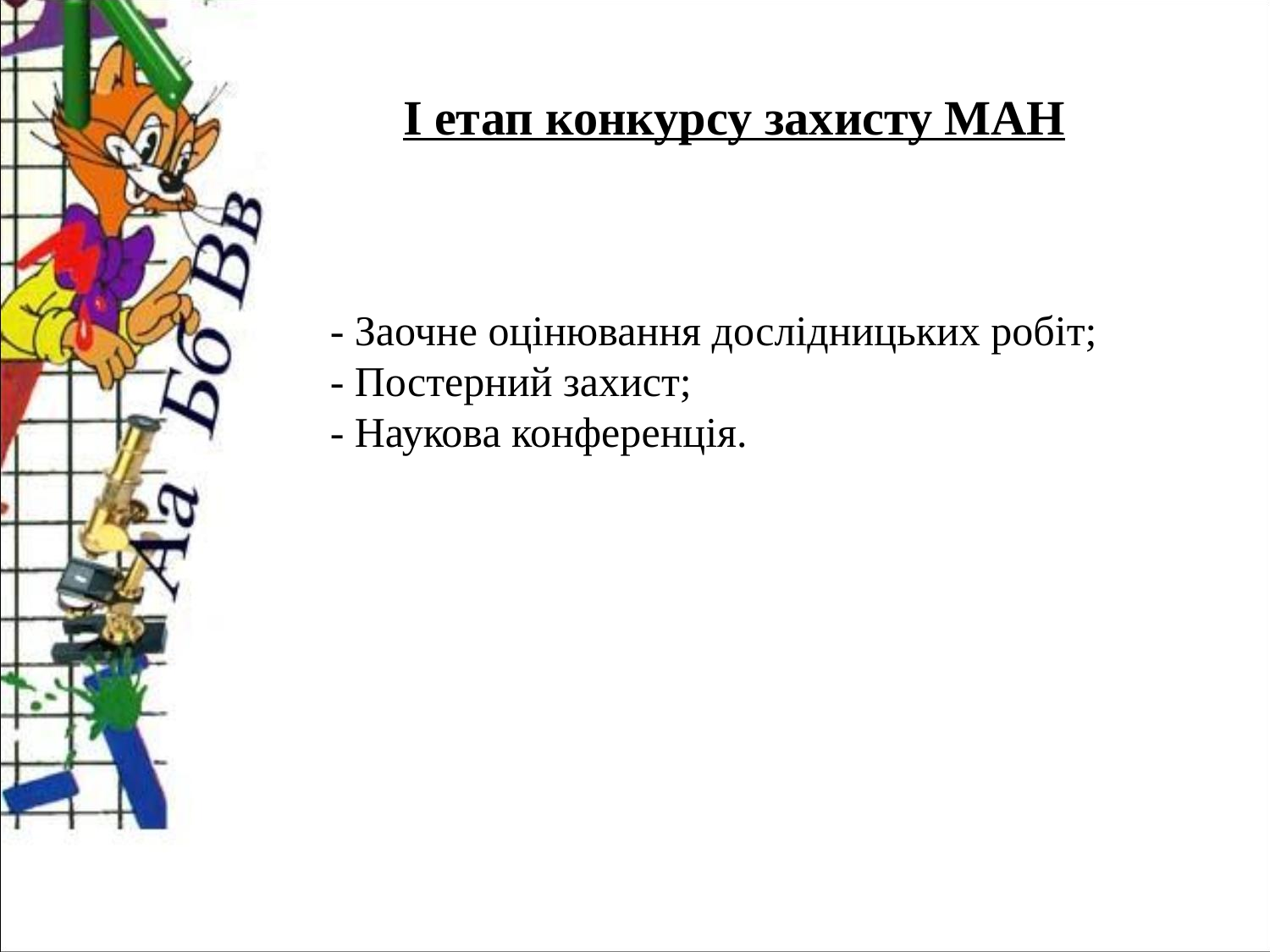

І етап конкурсу захисту МАН

- Заочне оцінювання дослідницьких робіт;
- Постерний захист;
- Наукова конференція.